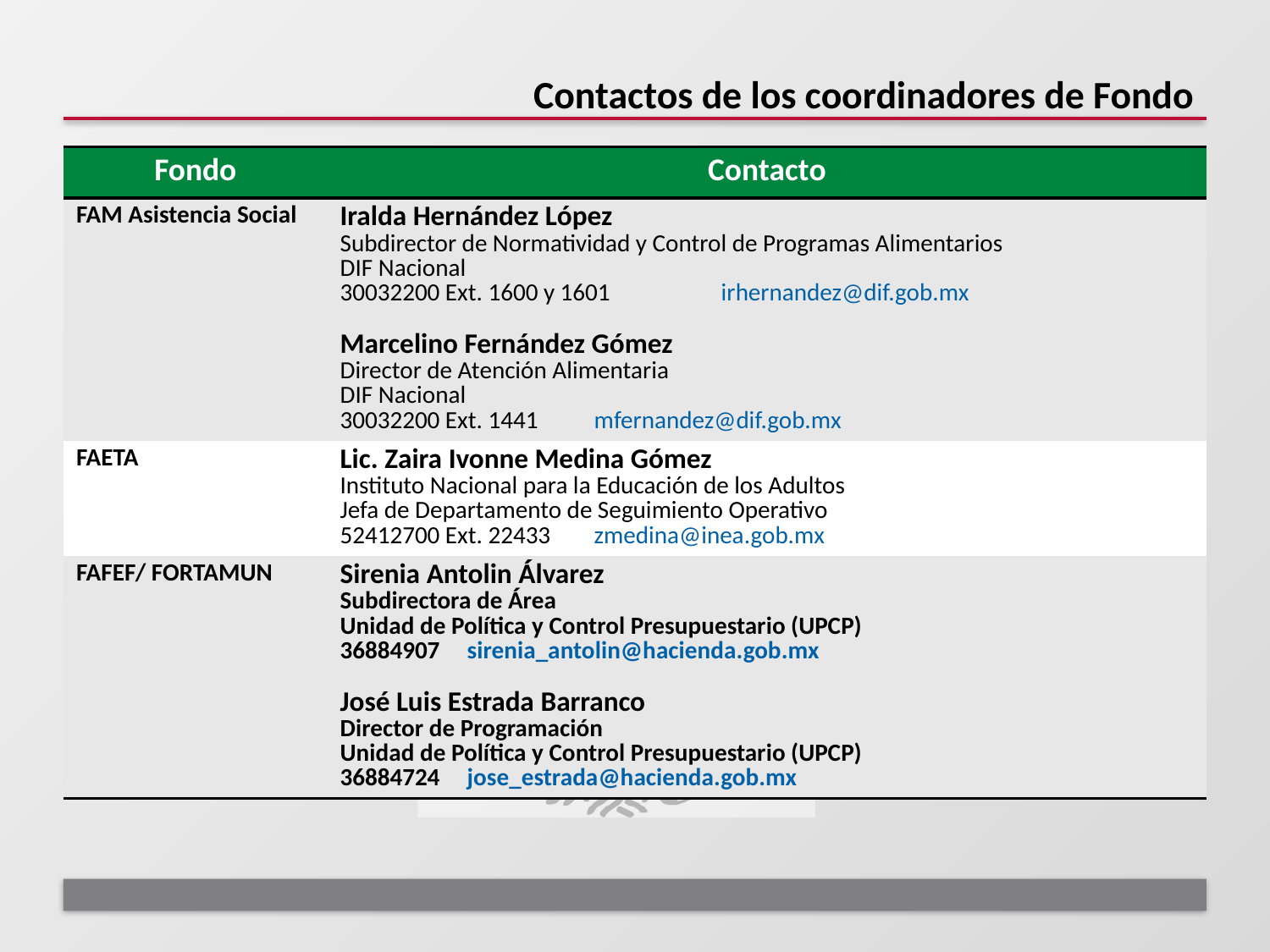

# Contactos de los coordinadores de Fondo
| Fondo | Contacto |
| --- | --- |
| FAM Asistencia Social | Iralda Hernández López Subdirector de Normatividad y Control de Programas Alimentarios DIF Nacional 30032200 Ext. 1600 y 1601 irhernandez@dif.gob.mx Marcelino Fernández Gómez Director de Atención Alimentaria DIF Nacional 30032200 Ext. 1441 mfernandez@dif.gob.mx |
| FAETA | Lic. Zaira Ivonne Medina Gómez Instituto Nacional para la Educación de los Adultos Jefa de Departamento de Seguimiento Operativo 52412700 Ext. 22433 zmedina@inea.gob.mx |
| FAFEF/ FORTAMUN | Sirenia Antolin Álvarez Subdirectora de Área Unidad de Política y Control Presupuestario (UPCP) 36884907 sirenia\_antolin@hacienda.gob.mx José Luis Estrada Barranco Director de Programación Unidad de Política y Control Presupuestario (UPCP) 36884724 jose\_estrada@hacienda.gob.mx |